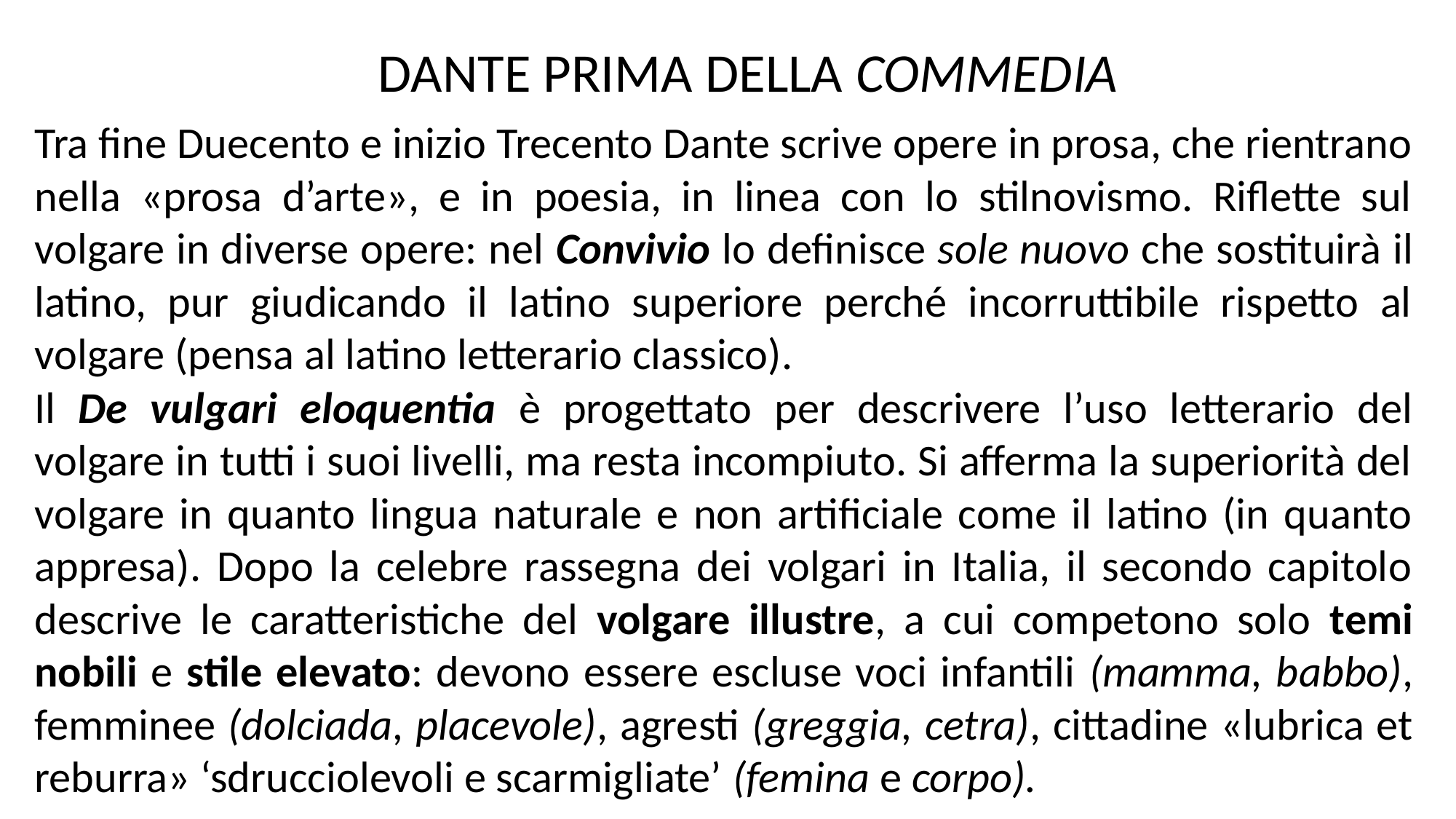

DANTE PRIMA DELLA COMMEDIA
Tra fine Duecento e inizio Trecento Dante scrive opere in prosa, che rientrano nella «prosa d’arte», e in poesia, in linea con lo stilnovismo. Riflette sul volgare in diverse opere: nel Convivio lo definisce sole nuovo che sostituirà il latino, pur giudicando il latino superiore perché incorruttibile rispetto al volgare (pensa al latino letterario classico).
Il De vulgari eloquentia è progettato per descrivere l’uso letterario del volgare in tutti i suoi livelli, ma resta incompiuto. Si afferma la superiorità del volgare in quanto lingua naturale e non artificiale come il latino (in quanto appresa). Dopo la celebre rassegna dei volgari in Italia, il secondo capitolo descrive le caratteristiche del volgare illustre, a cui competono solo temi nobili e stile elevato: devono essere escluse voci infantili (mamma, babbo), femminee (dolciada, placevole), agresti (greggia, cetra), cittadine «lubrica et reburra» ‘sdrucciolevoli e scarmigliate’ (femina e corpo).